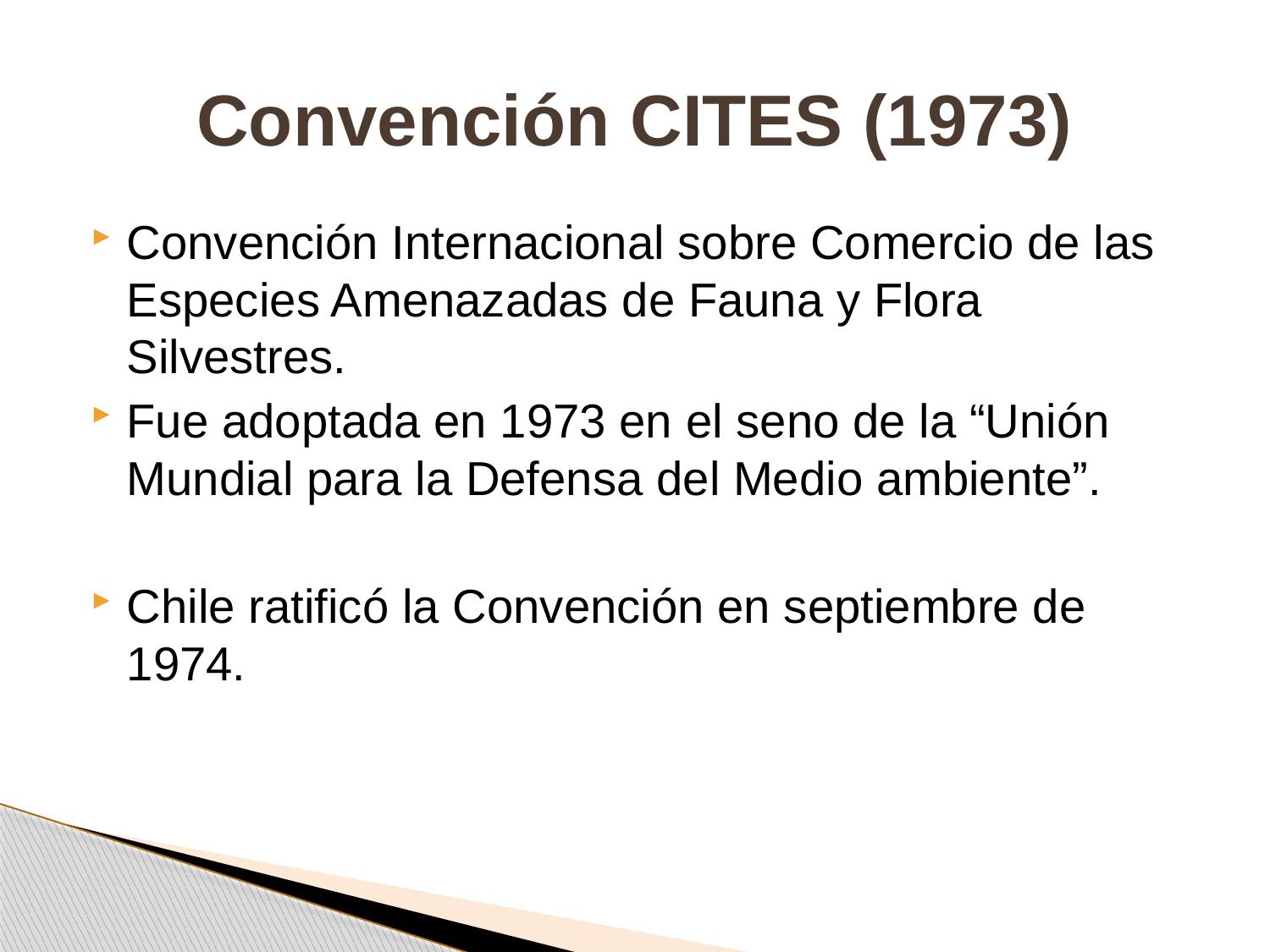

# Convención CITES (1973)
Convención Internacional sobre Comercio de las Especies Amenazadas de Fauna y Flora Silvestres.
Fue adoptada en 1973 en el seno de la “Unión Mundial para la Defensa del Medio ambiente”.

Chile ratificó la Convención en septiembre de 1974.